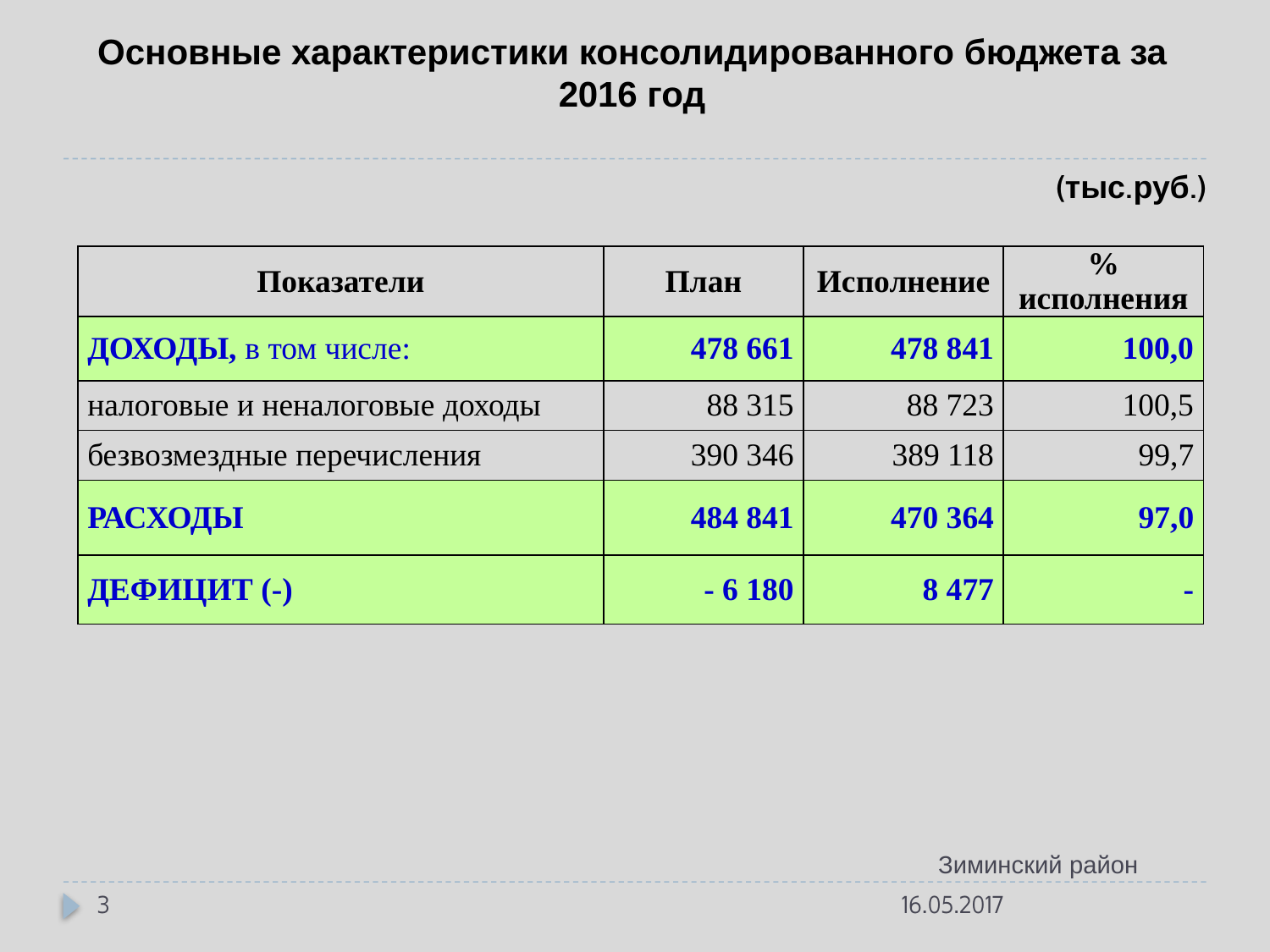

# Основные характеристики консолидированного бюджета за 2016 год
(тыс.руб.)
| Показатели | План | Исполнение | % исполнения |
| --- | --- | --- | --- |
| ДОХОДЫ, в том числе: | 478 661 | 478 841 | 100,0 |
| налоговые и неналоговые доходы | 88 315 | 88 723 | 100,5 |
| безвозмездные перечисления | 390 346 | 389 118 | 99,7 |
| РАСХОДЫ | 484 841 | 470 364 | 97,0 |
| ДЕФИЦИТ (-) | - 6 180 | 8 477 | - |
Зиминский район
3
16.05.2017